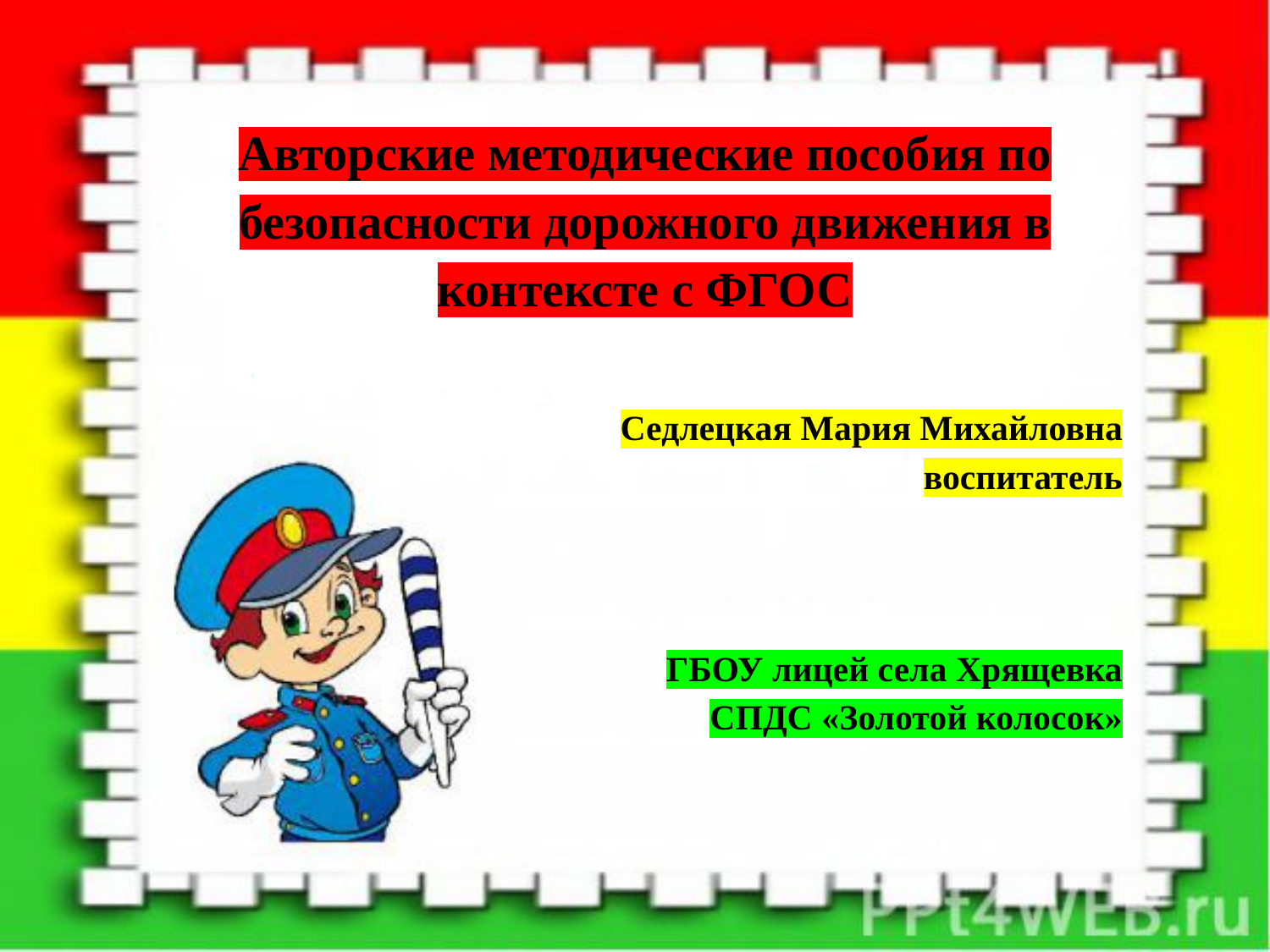

Авторские методические пособия по безопасности дорожного движения в контексте с ФГОС

Седлецкая Мария Михайловна воспитатель

ГБОУ лицей села Хрящевка СПДС «Золотой колосок»